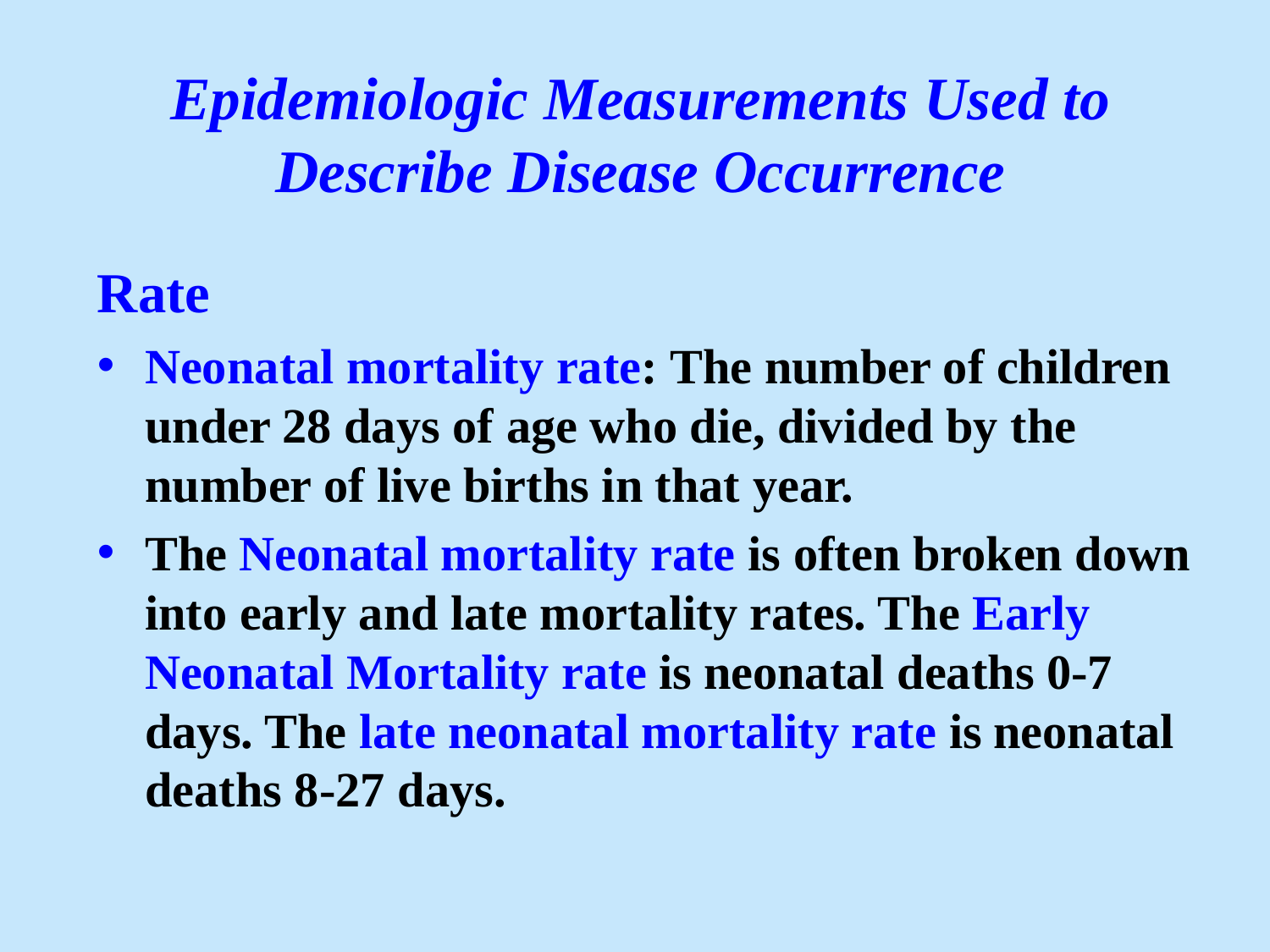

# Epidemiologic Measurements Used to Describe Disease Occurrence
Rate
Neonatal mortality rate: The number of children under 28 days of age who die, divided by the number of live births in that year.
The Neonatal mortality rate is often broken down into early and late mor­tality rates. The Early Neonatal Mortality rate is neonatal deaths 0-7 days. The late neonatal mortality rate is neonatal deaths 8-27 days.